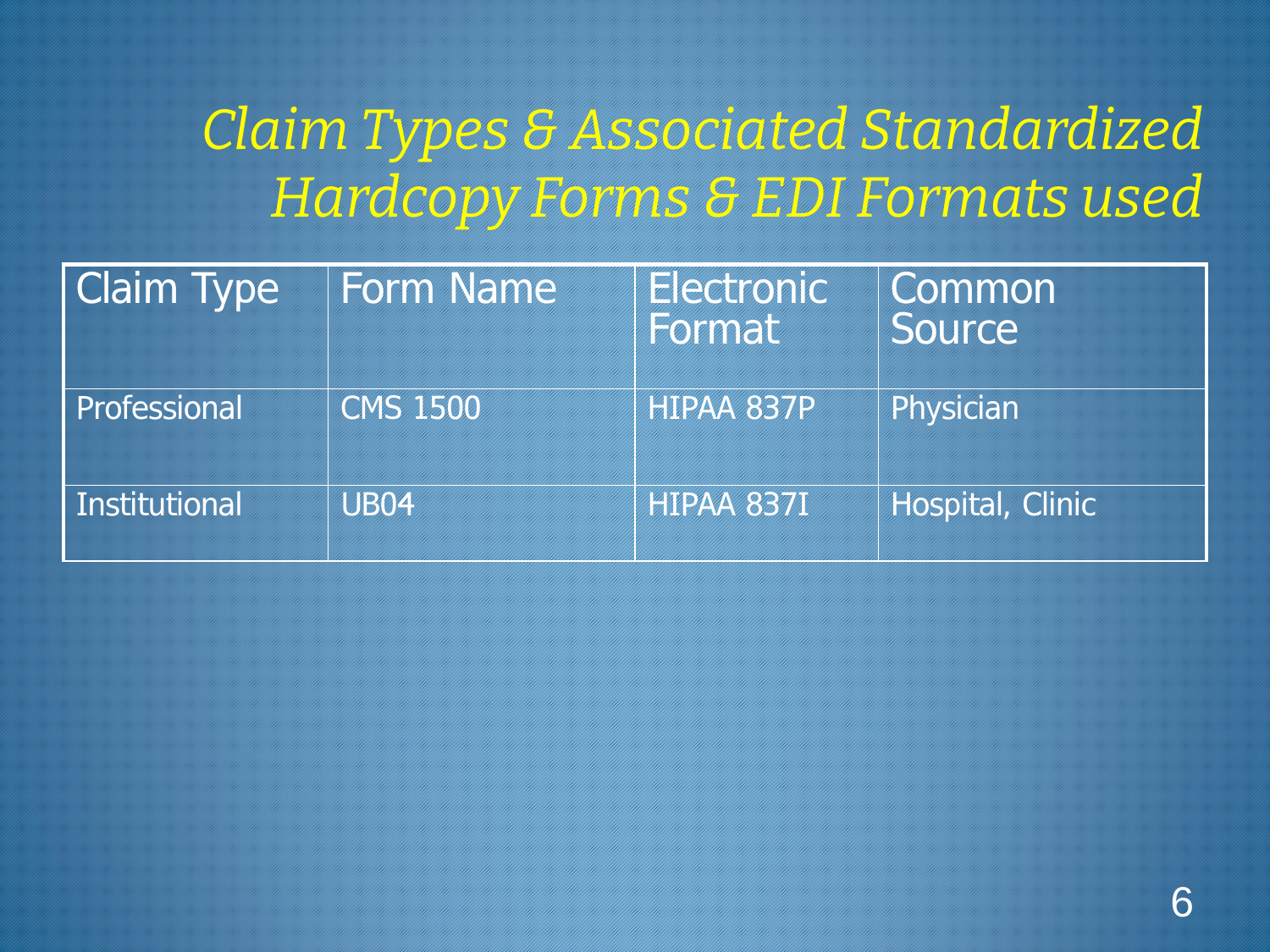

# Claim Types & Associated Standardized Hardcopy Forms & EDI Formats used
| Claim Type | Form Name | Electronic Format | Common Source |
| --- | --- | --- | --- |
| Professional | CMS 1500 | HIPAA 837P | Physician |
| Institutional | UB04 | HIPAA 837I | Hospital, Clinic |
6